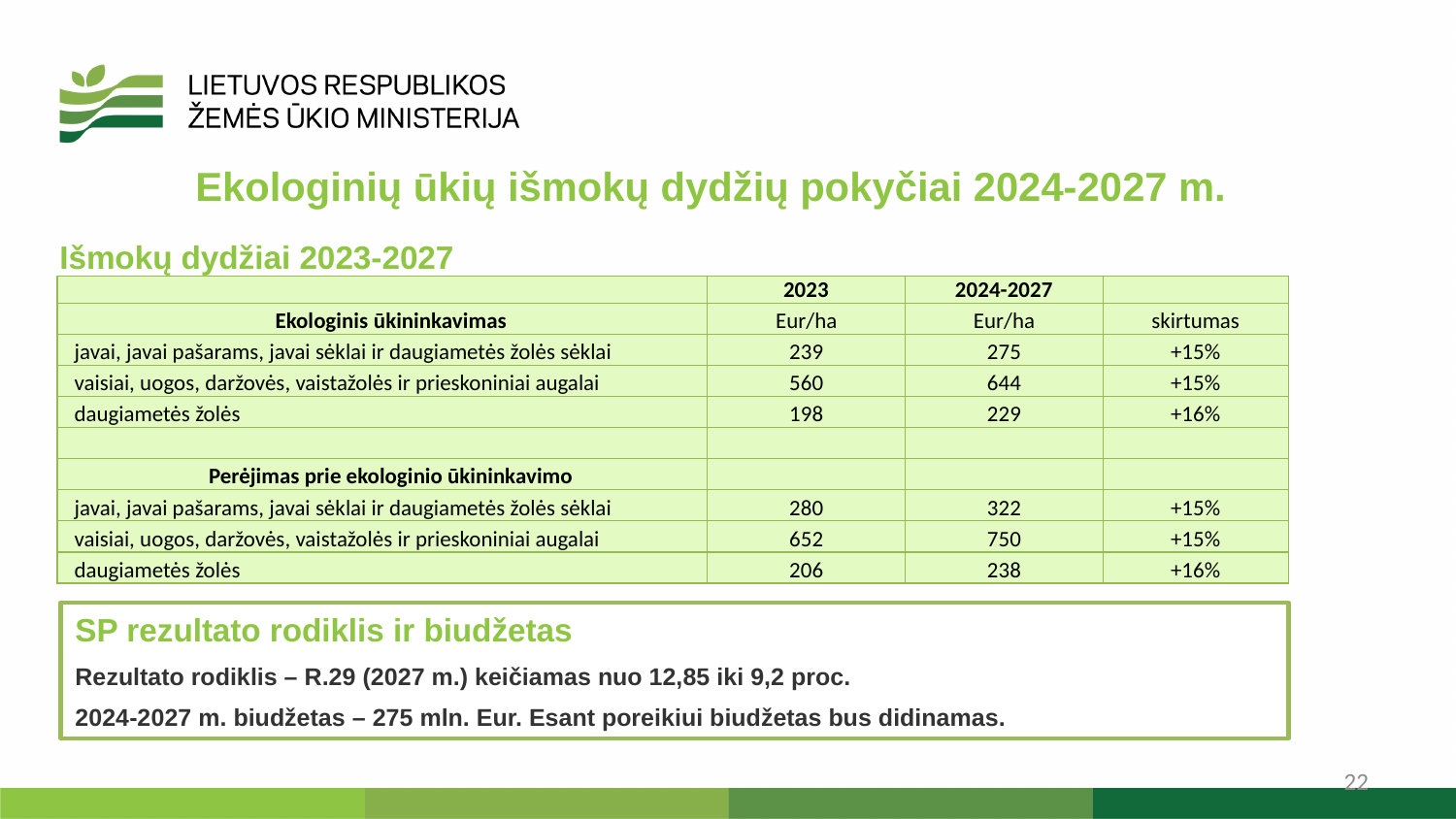

Ekologinių ūkių išmokų dydžių pokyčiai 2024-2027 m.
Išmokų dydžiai 2023-2027
|  | 2023 | 2024-2027 |  |
| --- | --- | --- | --- |
| Ekologinis ūkininkavimas | Eur/ha | Eur/ha | skirtumas |
| javai, javai pašarams, javai sėklai ir daugiametės žolės sėklai | 239 | 275 | +15% |
| vaisiai, uogos, daržovės, vaistažolės ir prieskoniniai augalai | 560 | 644 | +15% |
| daugiametės žolės | 198 | 229 | +16% |
|  |  |  |  |
| Perėjimas prie ekologinio ūkininkavimo |  |  |  |
| javai, javai pašarams, javai sėklai ir daugiametės žolės sėklai | 280 | 322 | +15% |
| vaisiai, uogos, daržovės, vaistažolės ir prieskoniniai augalai | 652 | 750 | +15% |
| daugiametės žolės | 206 | 238 | +16% |
SP rezultato rodiklis ir biudžetas
Rezultato rodiklis – R.29 (2027 m.) keičiamas nuo 12,85 iki 9,2 proc.
2024-2027 m. biudžetas – 275 mln. Eur. Esant poreikiui biudžetas bus didinamas.
22